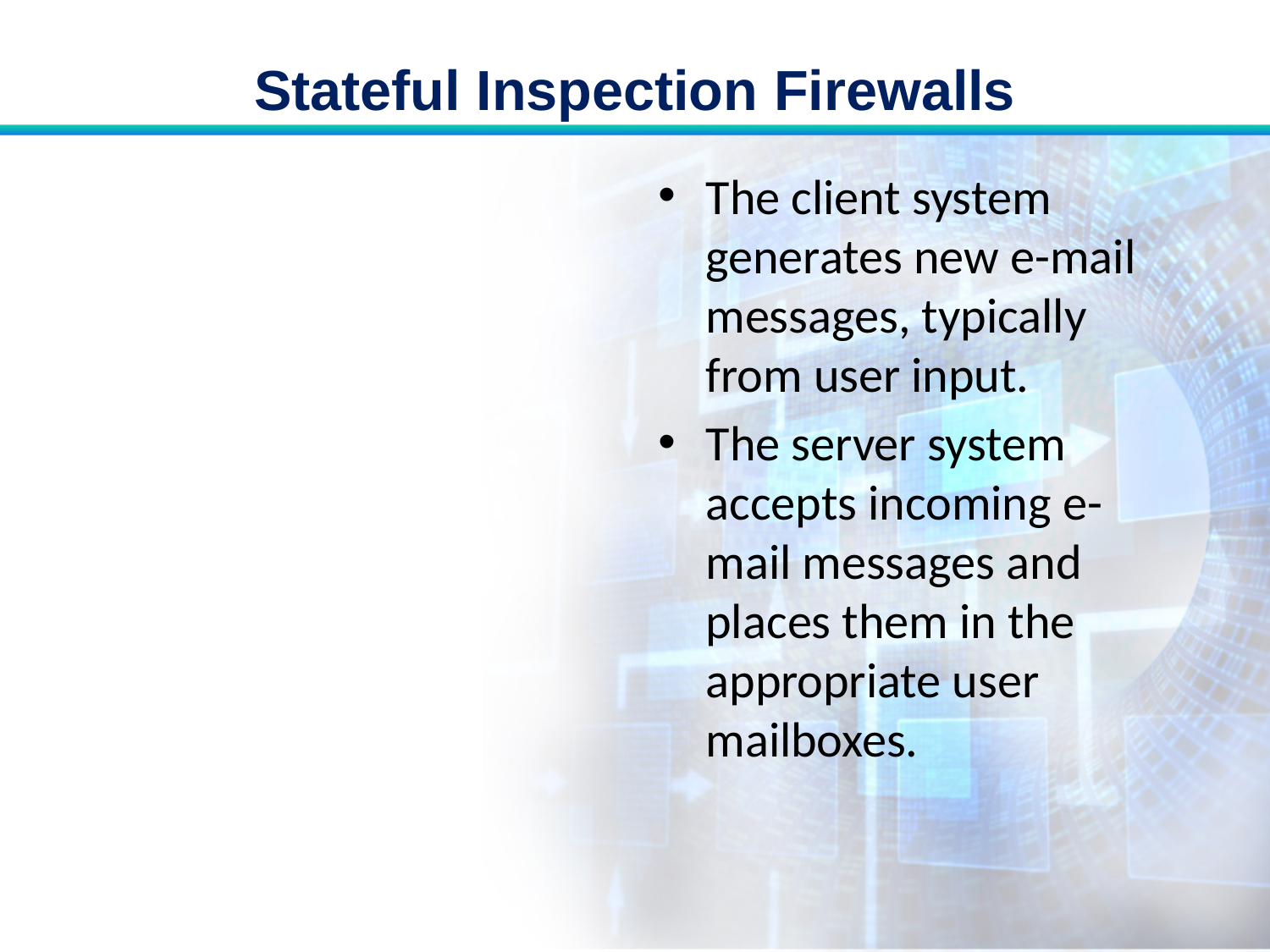

# Stateful Inspection Firewalls
The client system generates new e-mail messages, typically from user input.
The server system accepts incoming e-mail messages and places them in the appropriate user mailboxes.